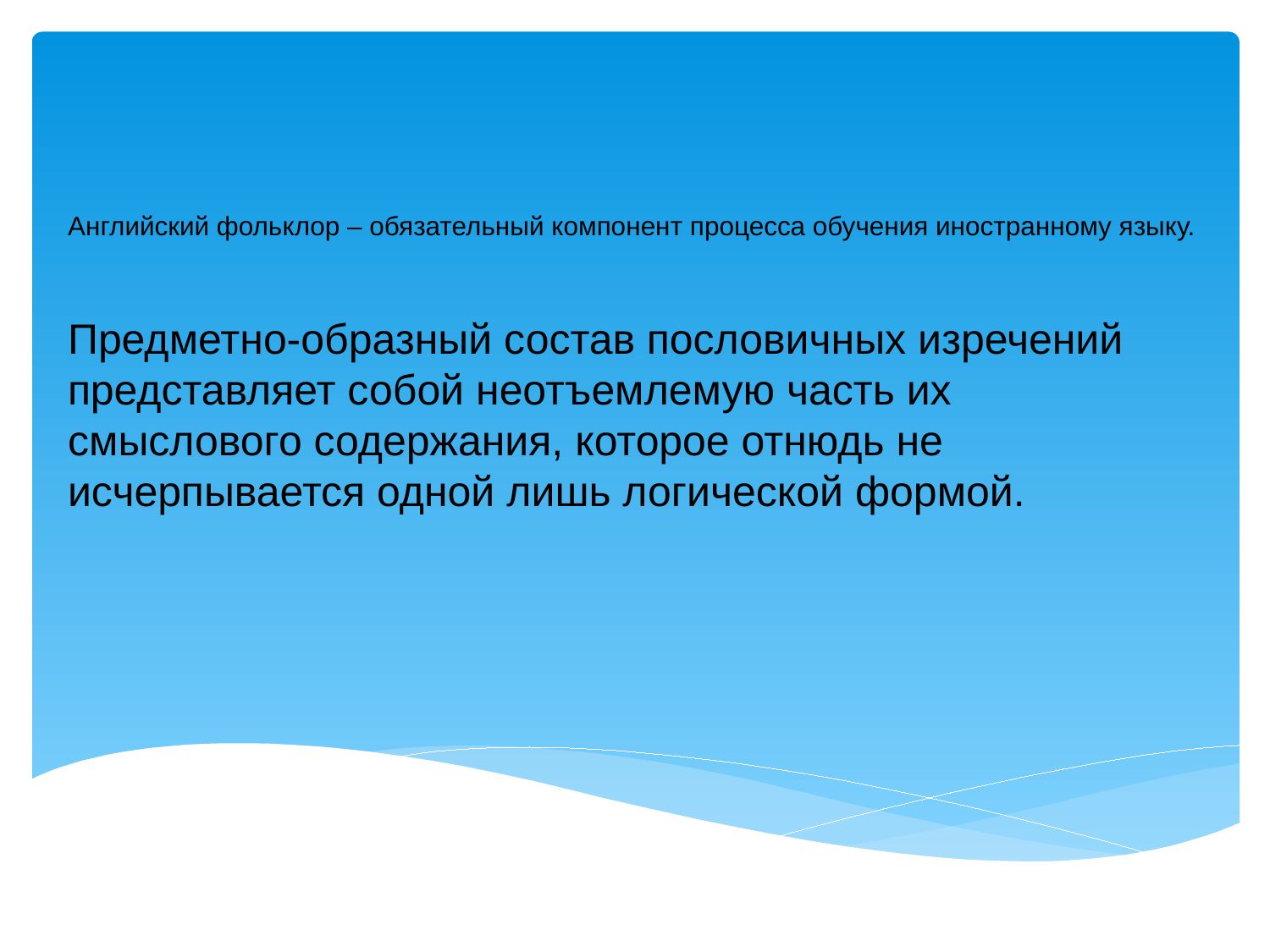

# Английский фольклор – обязательный компонент процесса обучения иностранному языку.

Предметно-образный состав пословичных изречений представляет собой неотъемлемую часть их смыслового содержания, которое отнюдь не исчерпывается одной лишь логической формой.